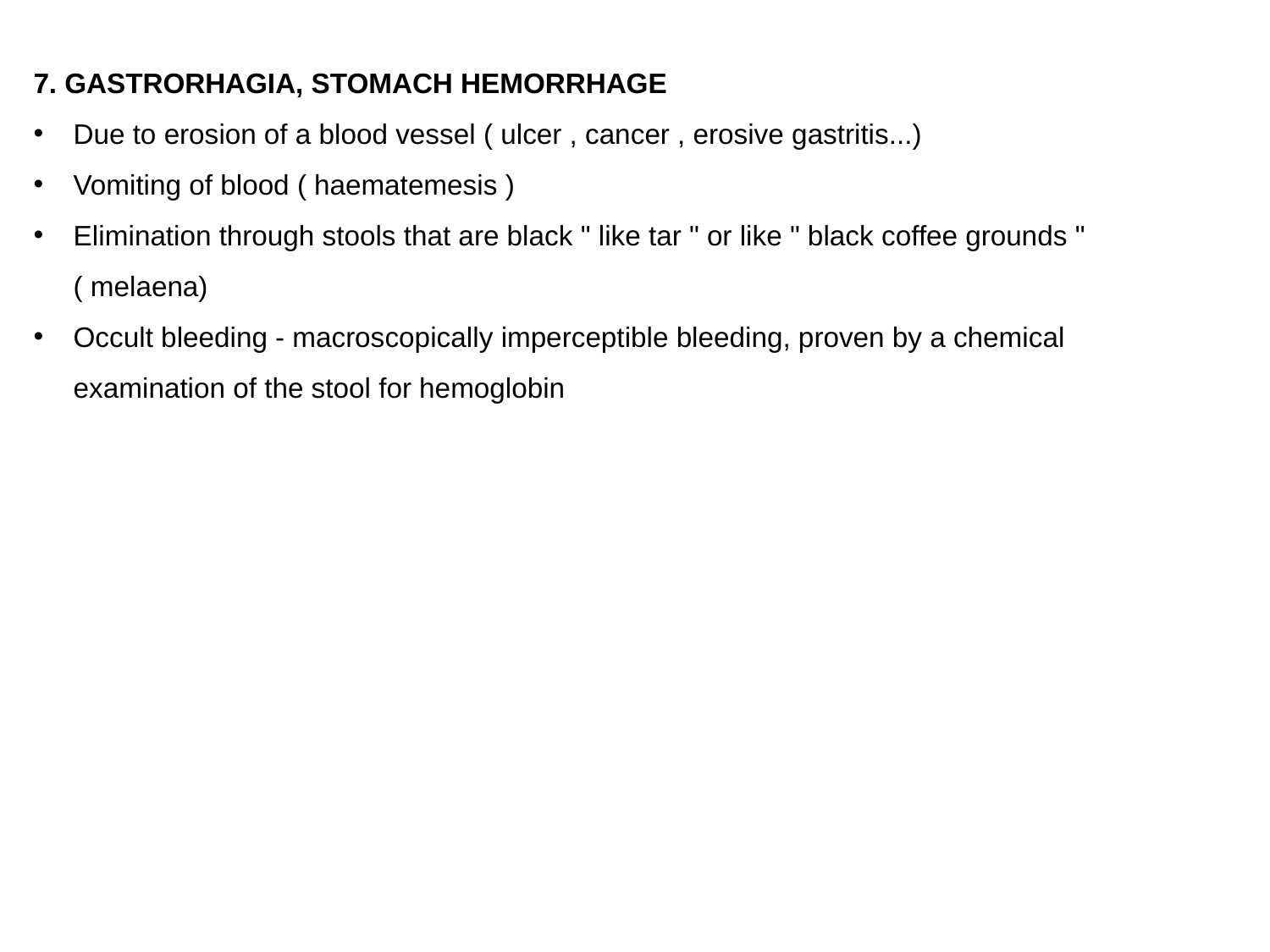

7. GASTRORHAGIA, STOMACH HEMORRHAGE
Due to erosion of a blood vessel ( ulcer , cancer , erosive gastritis...)
Vomiting of blood ( haematemesis )
Elimination through stools that are black " like tar " or like " black coffee grounds " ( melaena)
Occult bleeding - macroscopically imperceptible bleeding, proven by a chemical examination of the stool for hemoglobin